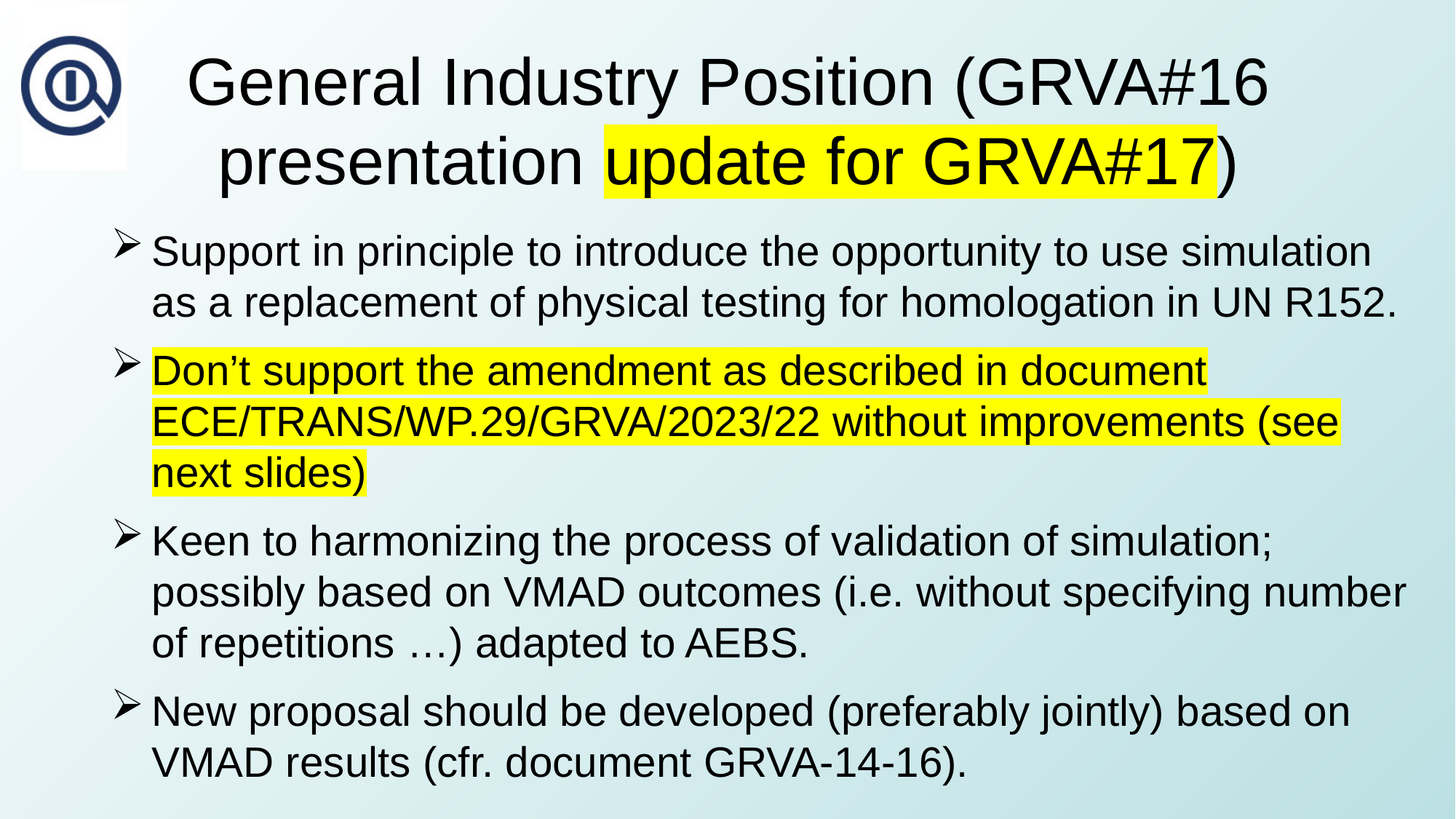

# General Industry Position (GRVA#16 presentation update for GRVA#17)
Support in principle to introduce the opportunity to use simulation as a replacement of physical testing for homologation in UN R152.
Don’t support the amendment as described in document ECE/TRANS/WP.29/GRVA/2023/22 without improvements (see next slides)
Keen to harmonizing the process of validation of simulation; possibly based on VMAD outcomes (i.e. without specifying number of repetitions …) adapted to AEBS.
New proposal should be developed (preferably jointly) based on VMAD results (cfr. document GRVA-14-16).